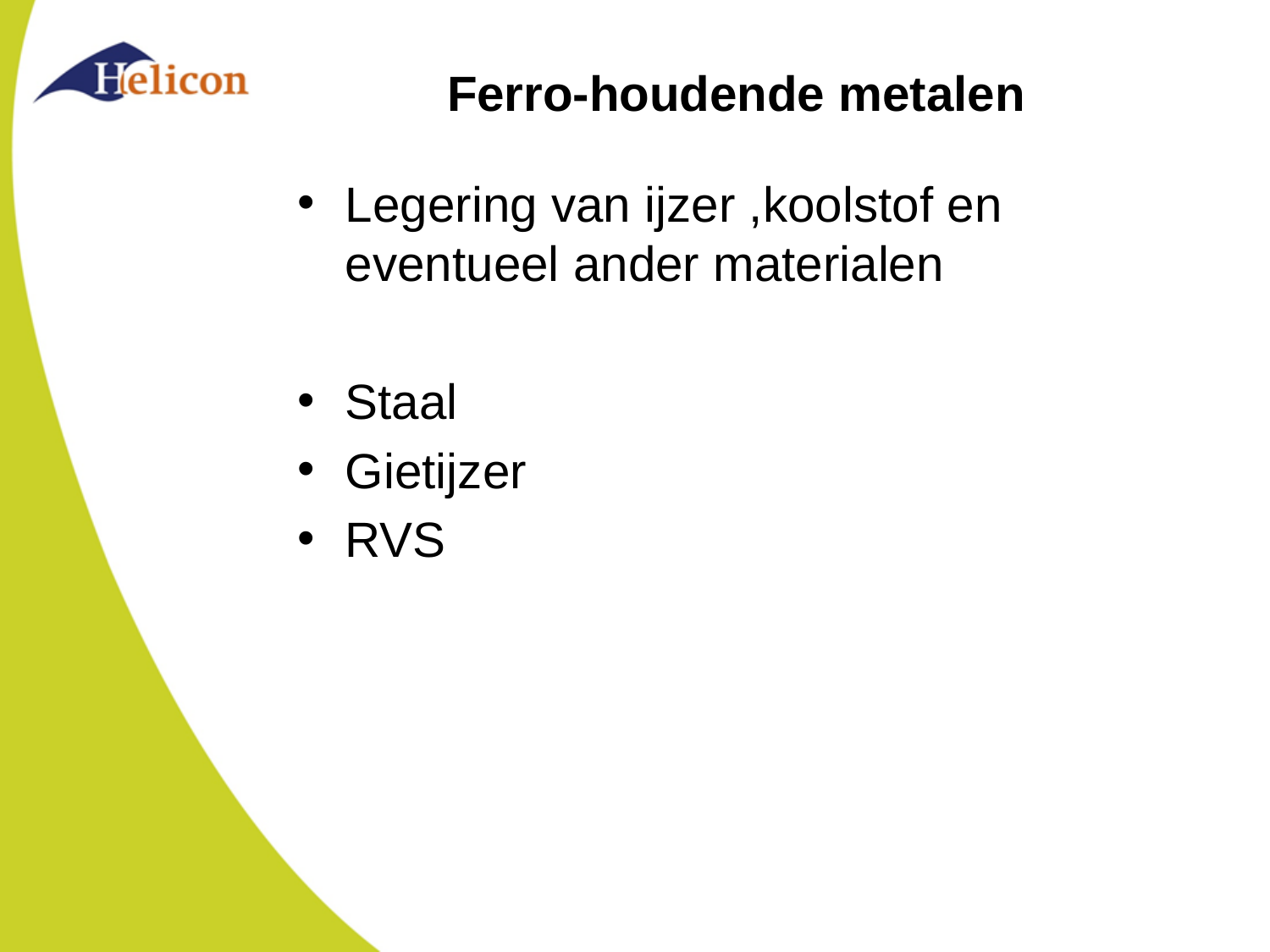

# Ferro-houdende metalen
Legering van ijzer ,koolstof en eventueel ander materialen

Staal
Gietijzer
RVS